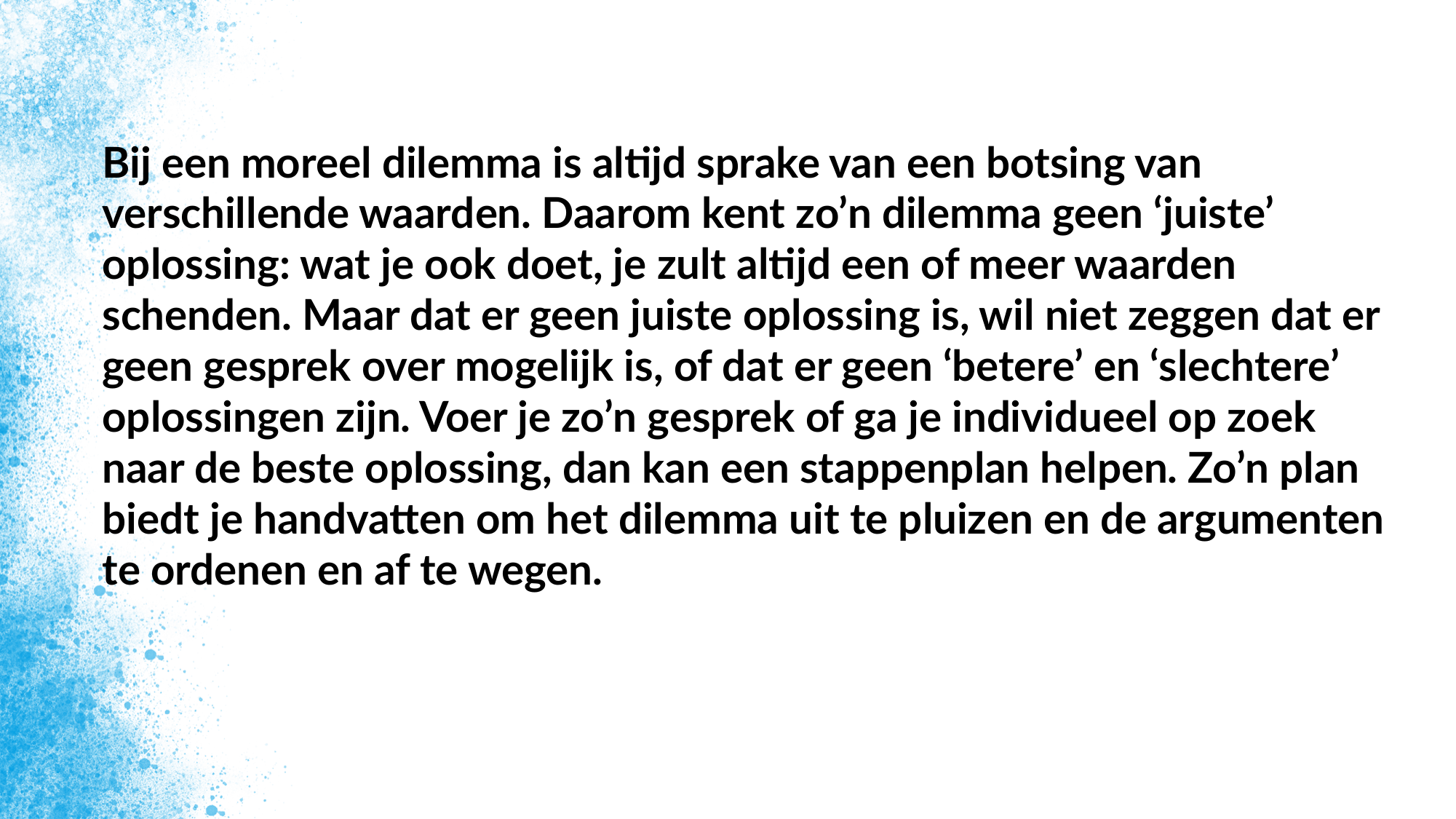

# Bij een moreel dilemma is altijd sprake van een botsing van verschillende waarden. Daarom kent zo’n dilemma geen ‘juiste’ oplossing: wat je ook doet, je zult altijd een of meer waarden schenden. Maar dat er geen juiste oplossing is, wil niet zeggen dat er geen gesprek over mogelijk is, of dat er geen ‘betere’ en ‘slechtere’ oplossingen zijn. Voer je zo’n gesprek of ga je individueel op zoek naar de beste oplossing, dan kan een stappenplan helpen. Zo’n plan biedt je handvatten om het dilemma uit te pluizen en de argumenten te ordenen en af te wegen.